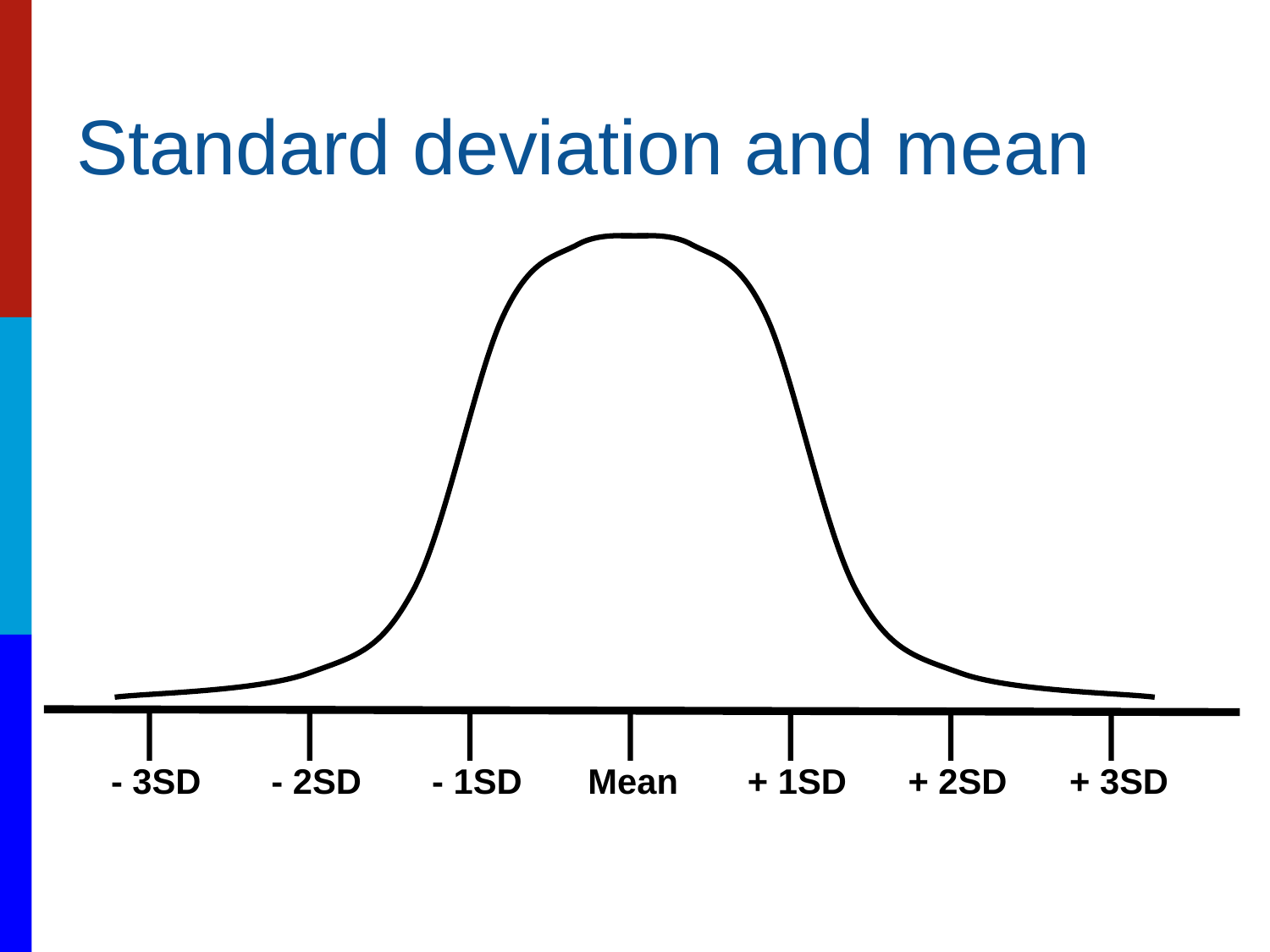

# Standard deviation and mean

- 3SD

- 2SD
- 1SD
Mean
+ 1SD
+ 2SD
+ 3SD